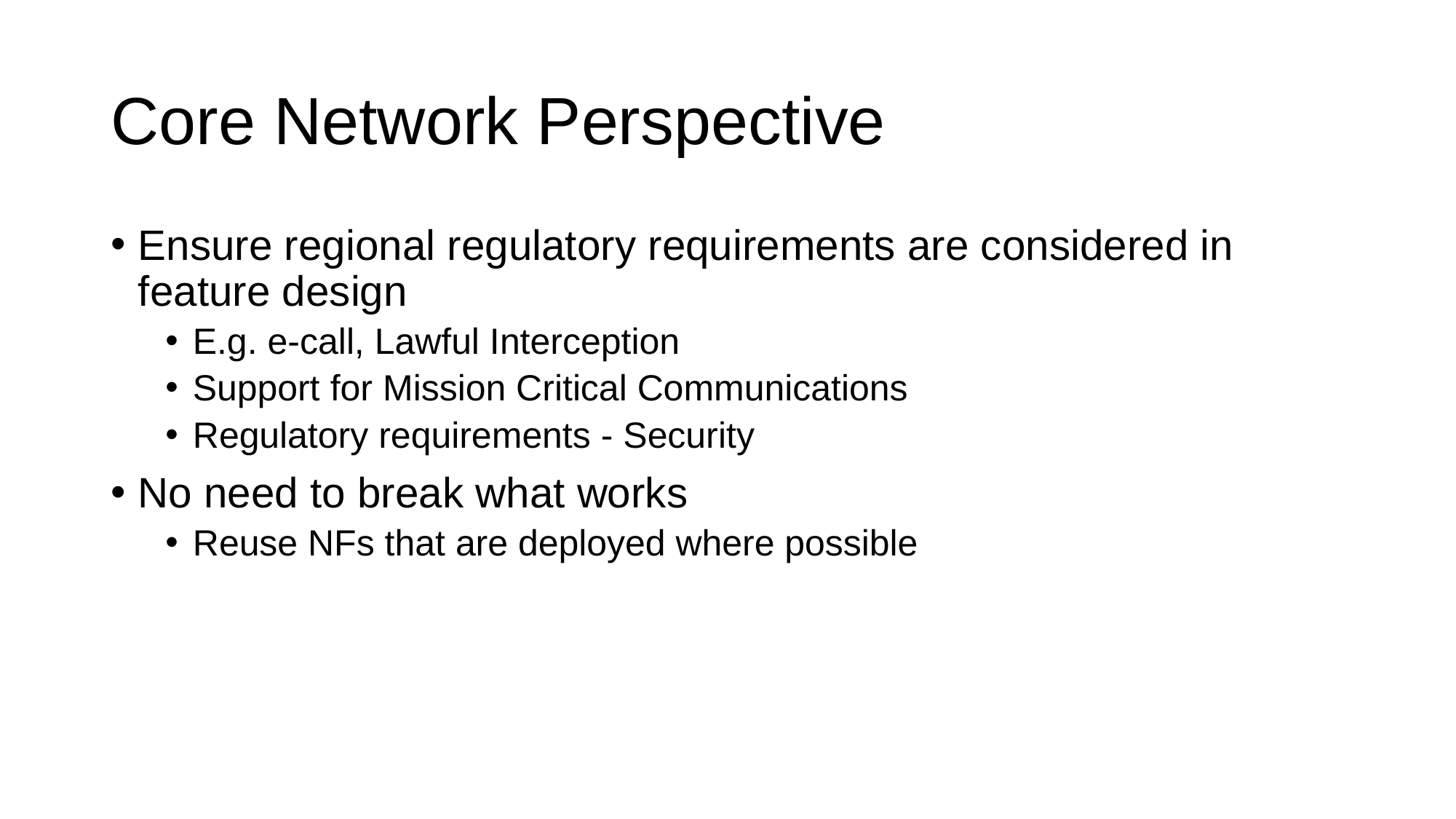

# Core Network Perspective
Ensure regional regulatory requirements are considered in feature design
E.g. e-call, Lawful Interception
Support for Mission Critical Communications
Regulatory requirements - Security
No need to break what works
Reuse NFs that are deployed where possible